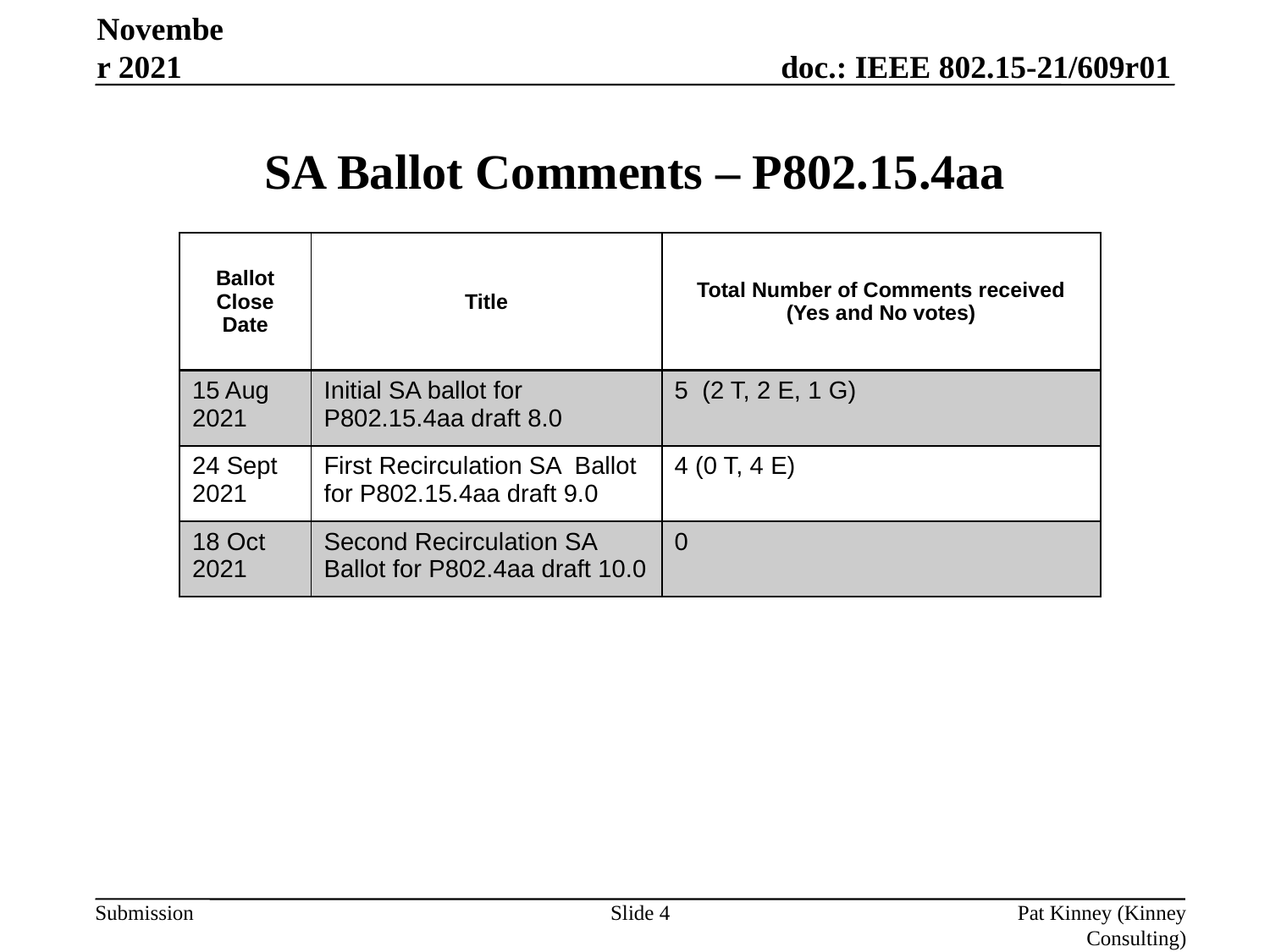

November 2021
# SA Ballot Comments – P802.15.4aa
| Ballot Close Date | Title | Total Number of Comments received (Yes and No votes) |
| --- | --- | --- |
| 15 Aug 2021 | Initial SA ballot for P802.15.4aa draft 8.0 | 5 (2 T, 2 E, 1 G) |
| 24 Sept 2021 | First Recirculation SA Ballot for P802.15.4aa draft 9.0 | 4 (0 T, 4 E) |
| 18 Oct 2021 | Second Recirculation SA Ballot for P802.4aa draft 10.0 | 0 |
Slide 4
Pat Kinney (Kinney Consulting)